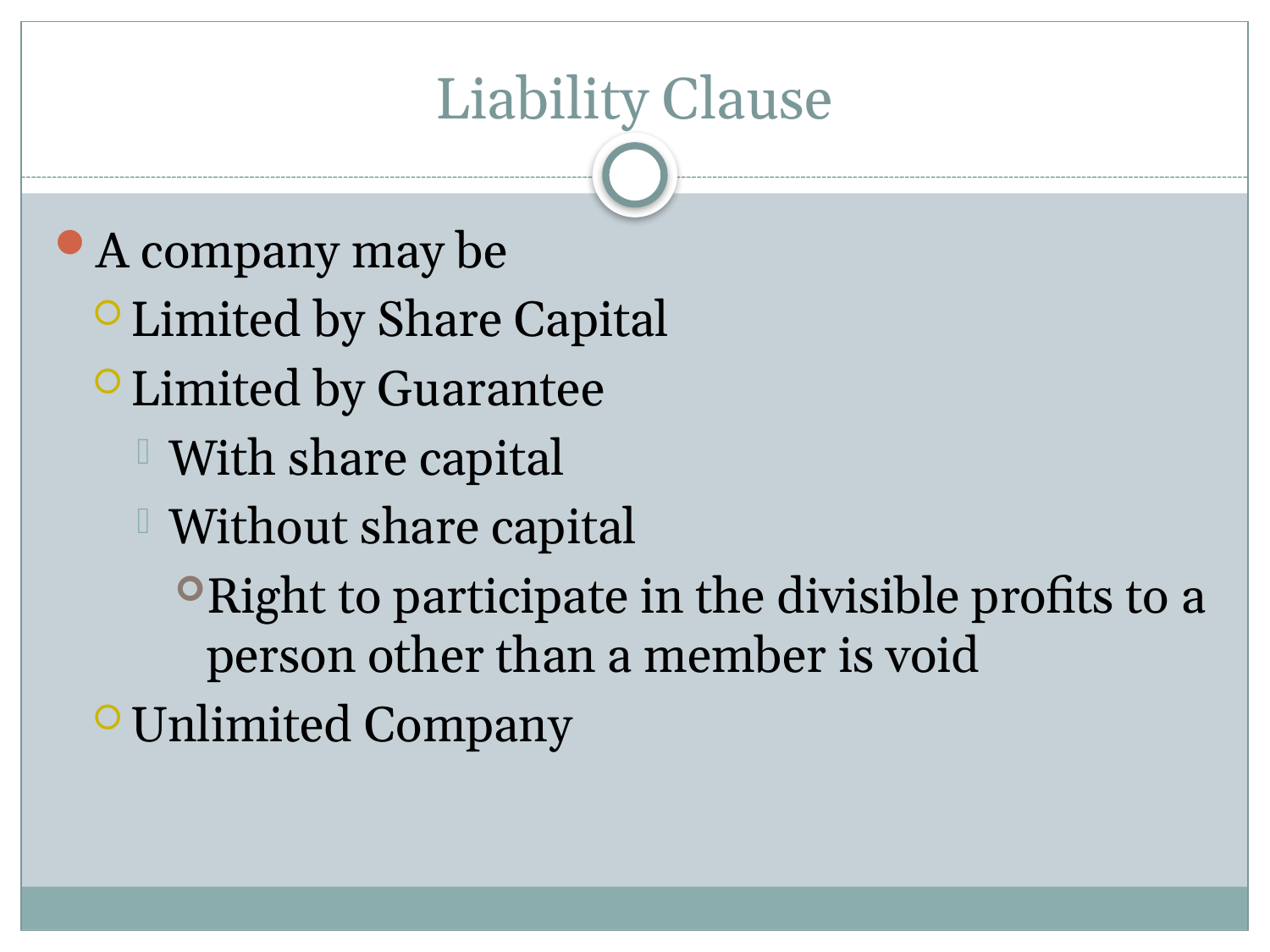

# Liability Clause
A company may be
Limited by Share Capital
Limited by Guarantee
With share capital
Without share capital
Right to participate in the divisible profits to a person other than a member is void
Unlimited Company